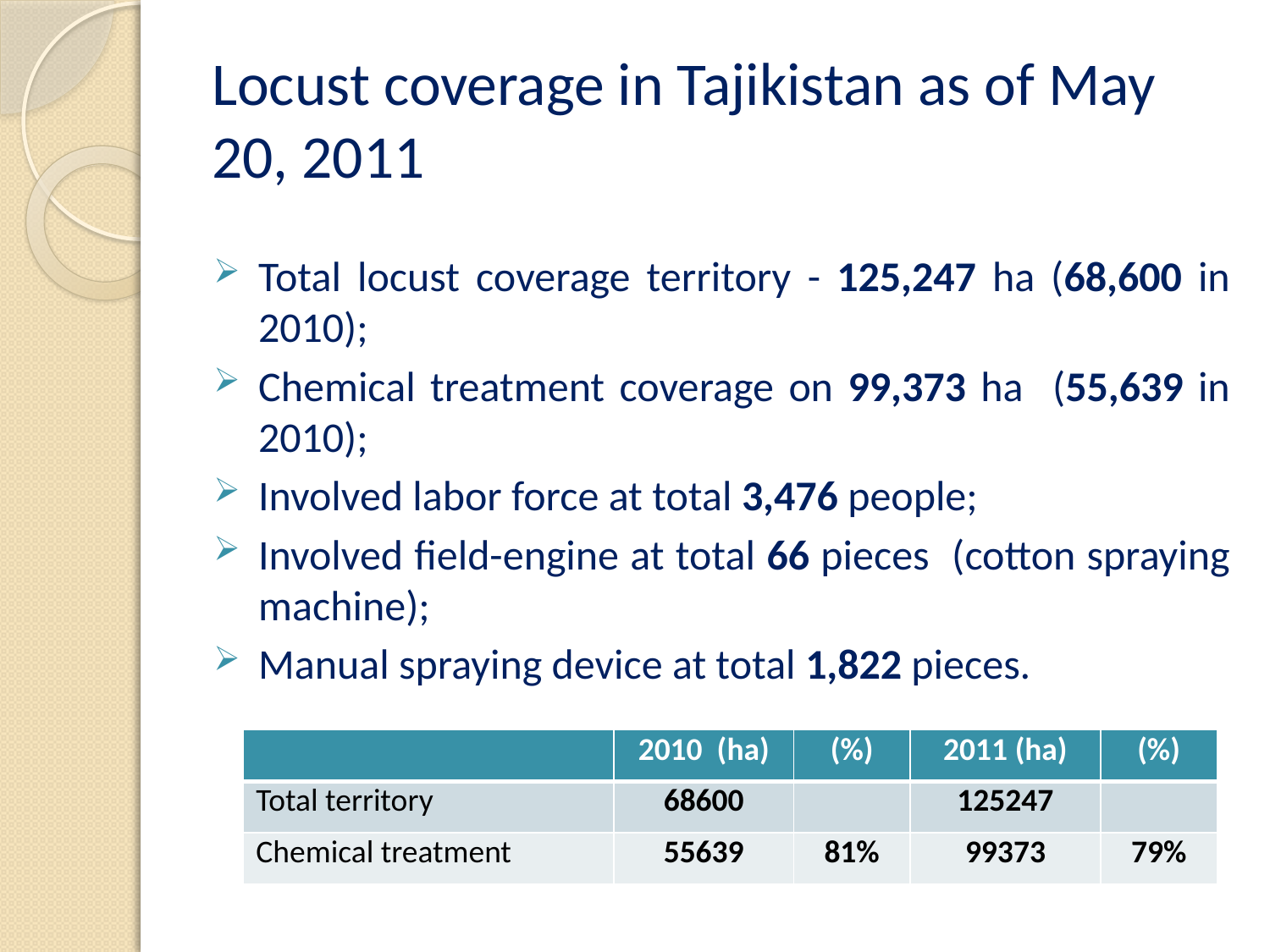

# Locust coverage in Tajikistan as of May 20, 2011
Total locust coverage territory - 125,247 ha (68,600 in 2010);
Chemical treatment coverage on 99,373 ha  (55,639 in 2010);
Involved labor force at total 3,476 people;
Involved field-engine at total 66 pieces  (cotton spraying machine);
Manual spraying device at total 1,822 pieces.
|  | 2010 (ha) | (%) | 2011 (ha) | (%) |
| --- | --- | --- | --- | --- |
| Total territory | 68600 |  | 125247 |  |
| Chemical treatment | 55639 | 81% | 99373 | 79% |